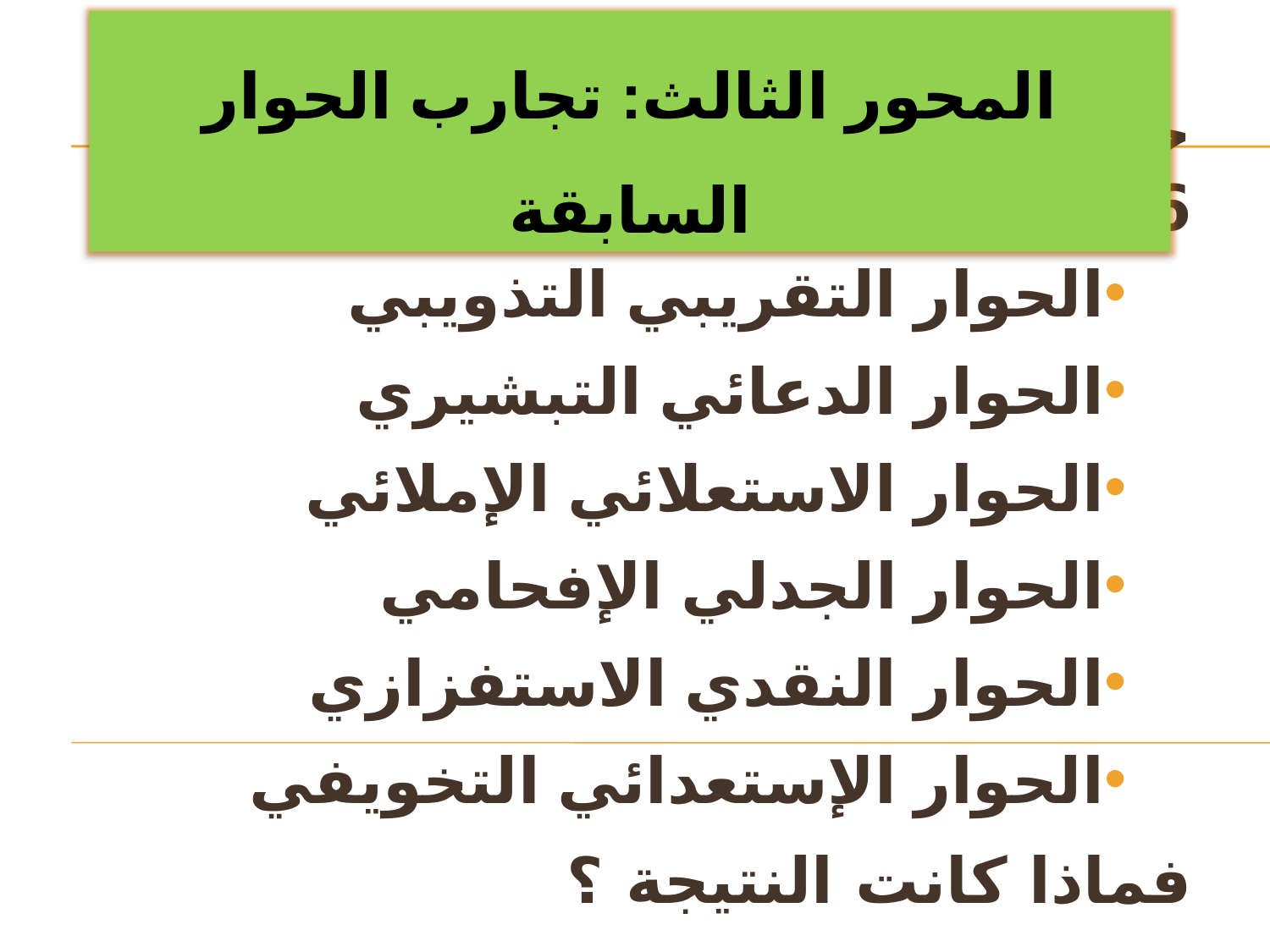

المحور الثالث: تجارب الحوار السابقة
جرب العالم 6 أنواع من الحوار خلال 6 عقود:
الحوار التقريبي التذويبي
الحوار الدعائي التبشيري
الحوار الاستعلائي الإملائي
الحوار الجدلي الإفحامي
الحوار النقدي الاستفزازي
الحوار الإستعدائي التخويفي
فماذا كانت النتيجة ؟